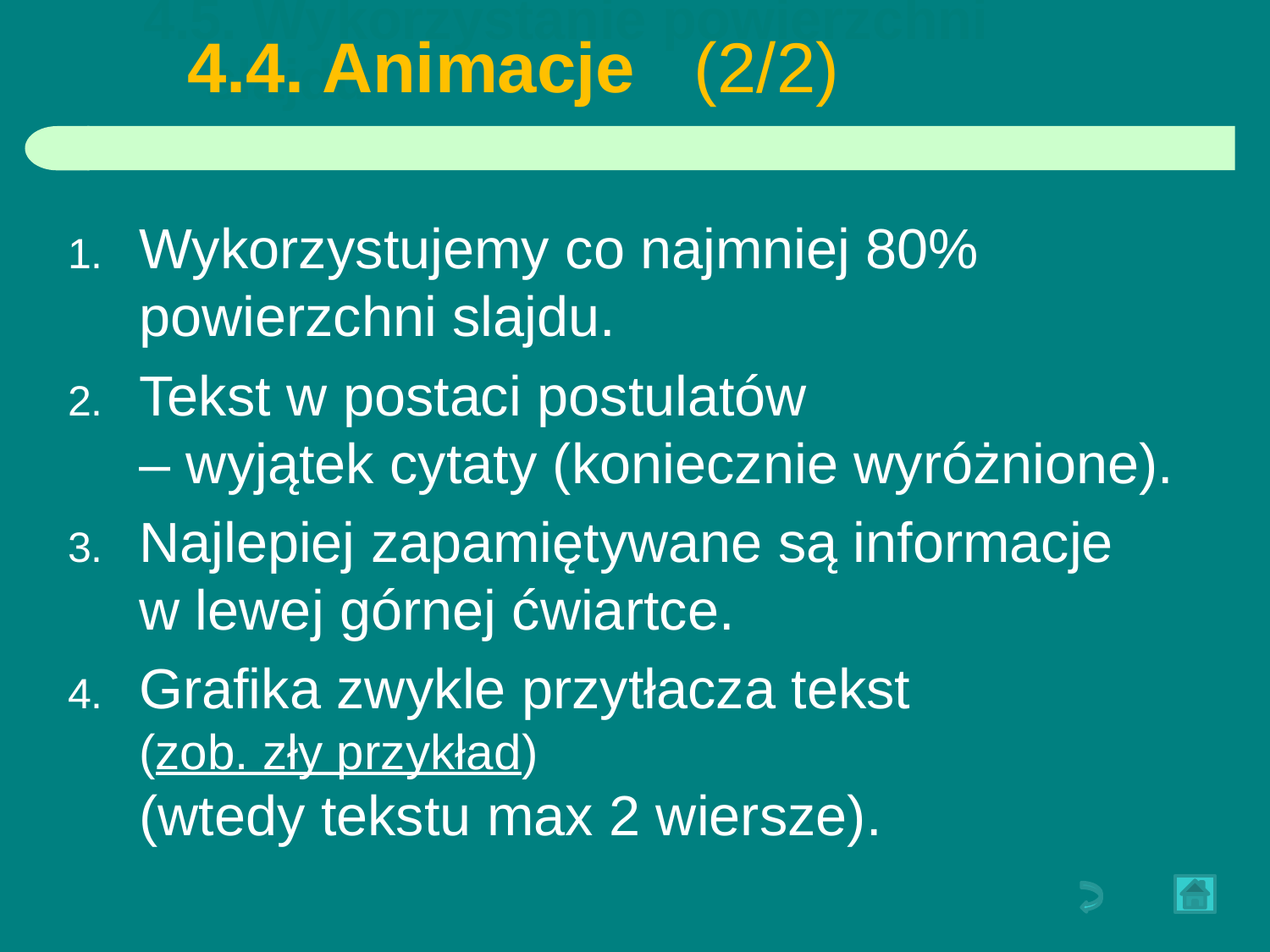

4.4. Animacje   (2/2)
# 4.5. Wykorzystanie powierzchni slajdu
Wykorzystujemy co najmniej 80% powierzchni slajdu.
Tekst w postaci postulatów
– wyjątek cytaty (koniecznie wyróżnione).
Najlepiej zapamiętywane są informacje
w lewej górnej ćwiartce.
Grafika zwykle przytłacza tekst
(zob. zły przykład)
(wtedy tekstu max 2 wiersze).